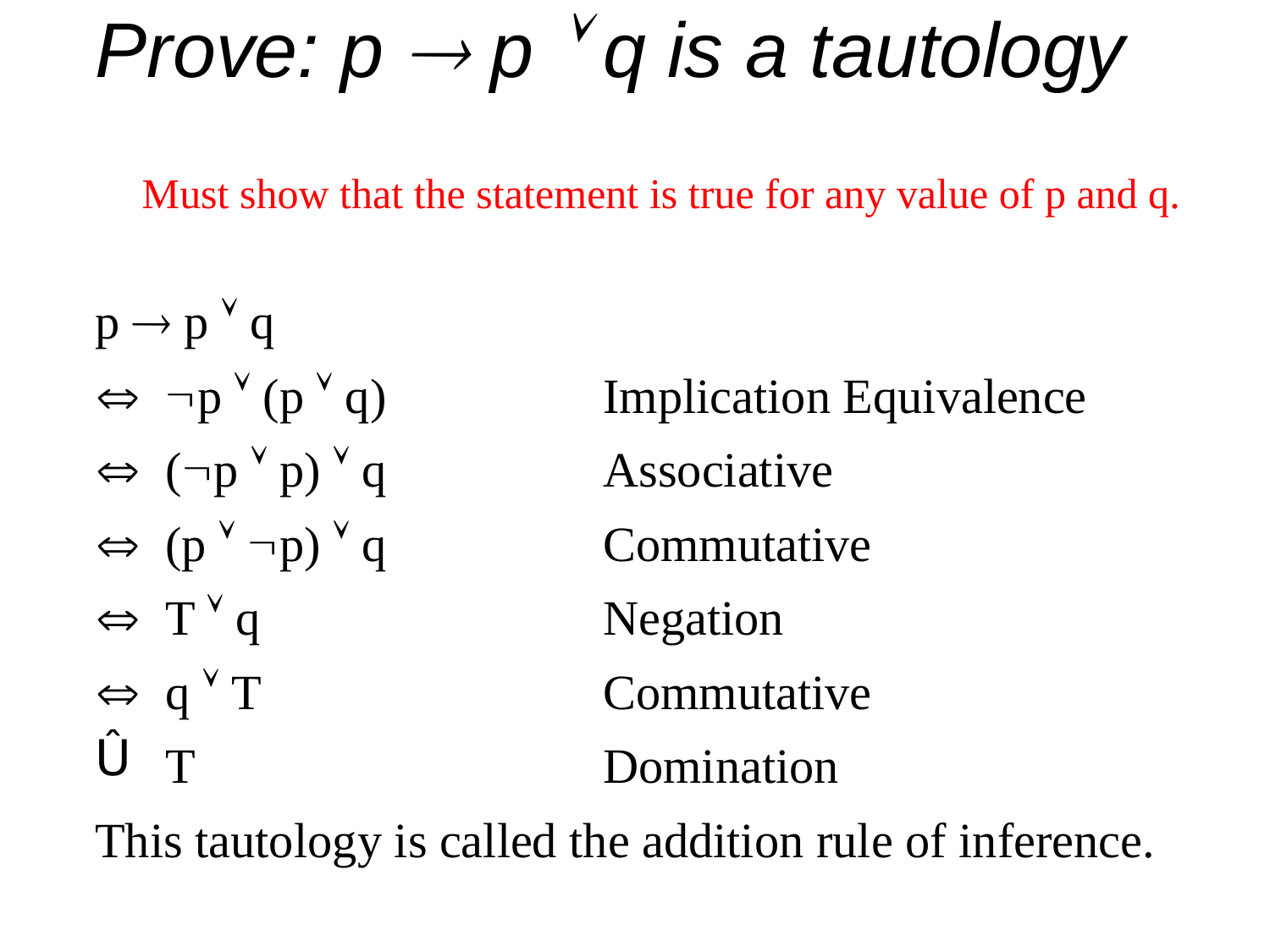

# Prove: p → p ∨ q is a tautology
Must show that the statement is true for any value of p and q.
p → p ∨ q
⇔  ¬p ∨ (p ∨ q) 		Implication Equivalence
⇔  (¬p ∨ p) ∨ q 		Associative
⇔  (p ∨ ¬p) ∨ q 		Commutative
⇔  T ∨ q 			Negation
⇔  q ∨ T 			Commutative
  T 				Domination
This tautology is called the addition rule of inference.